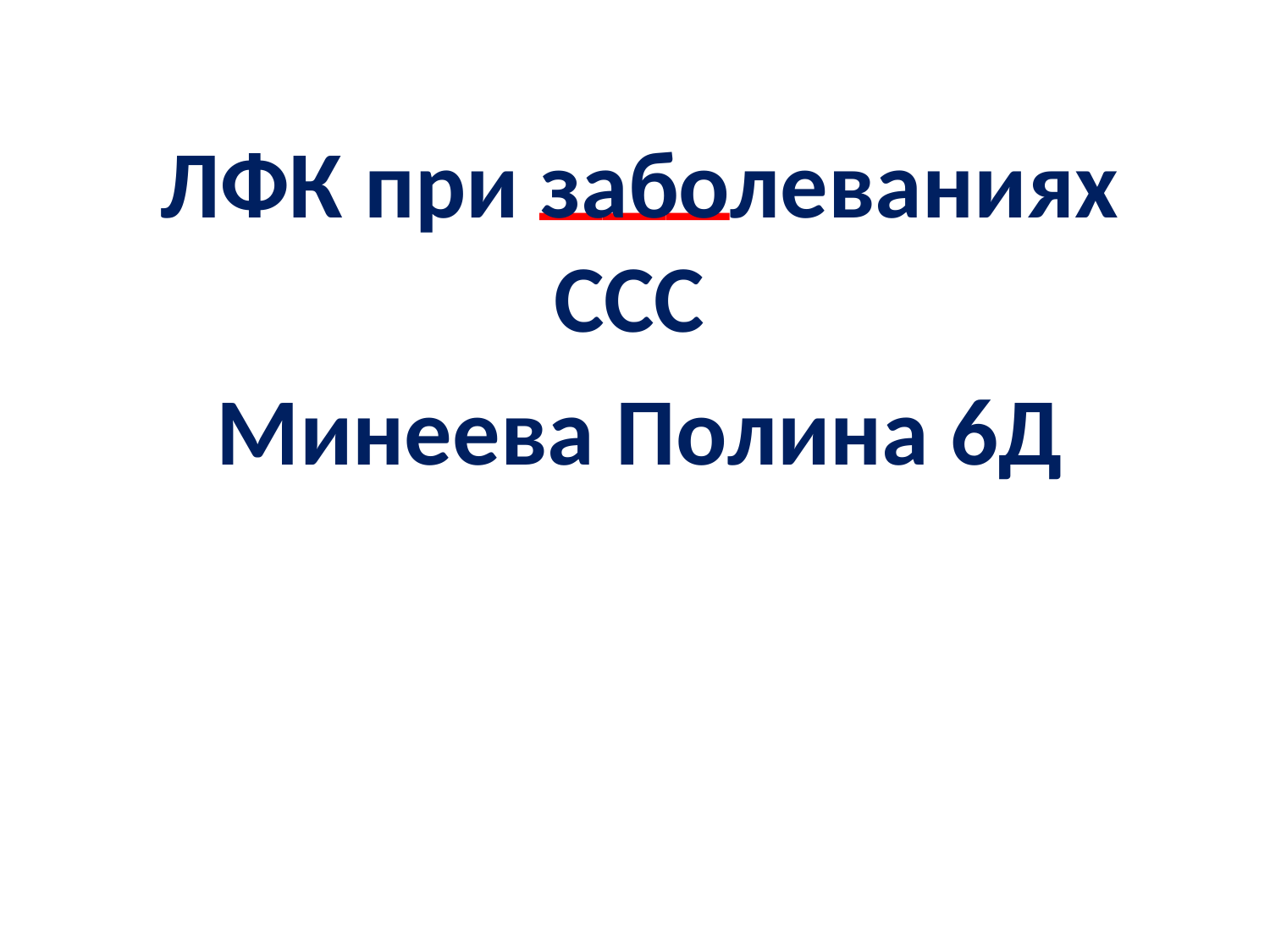

ЛФК при заболеваниях ССС
Минеева Полина 6Д
# ___